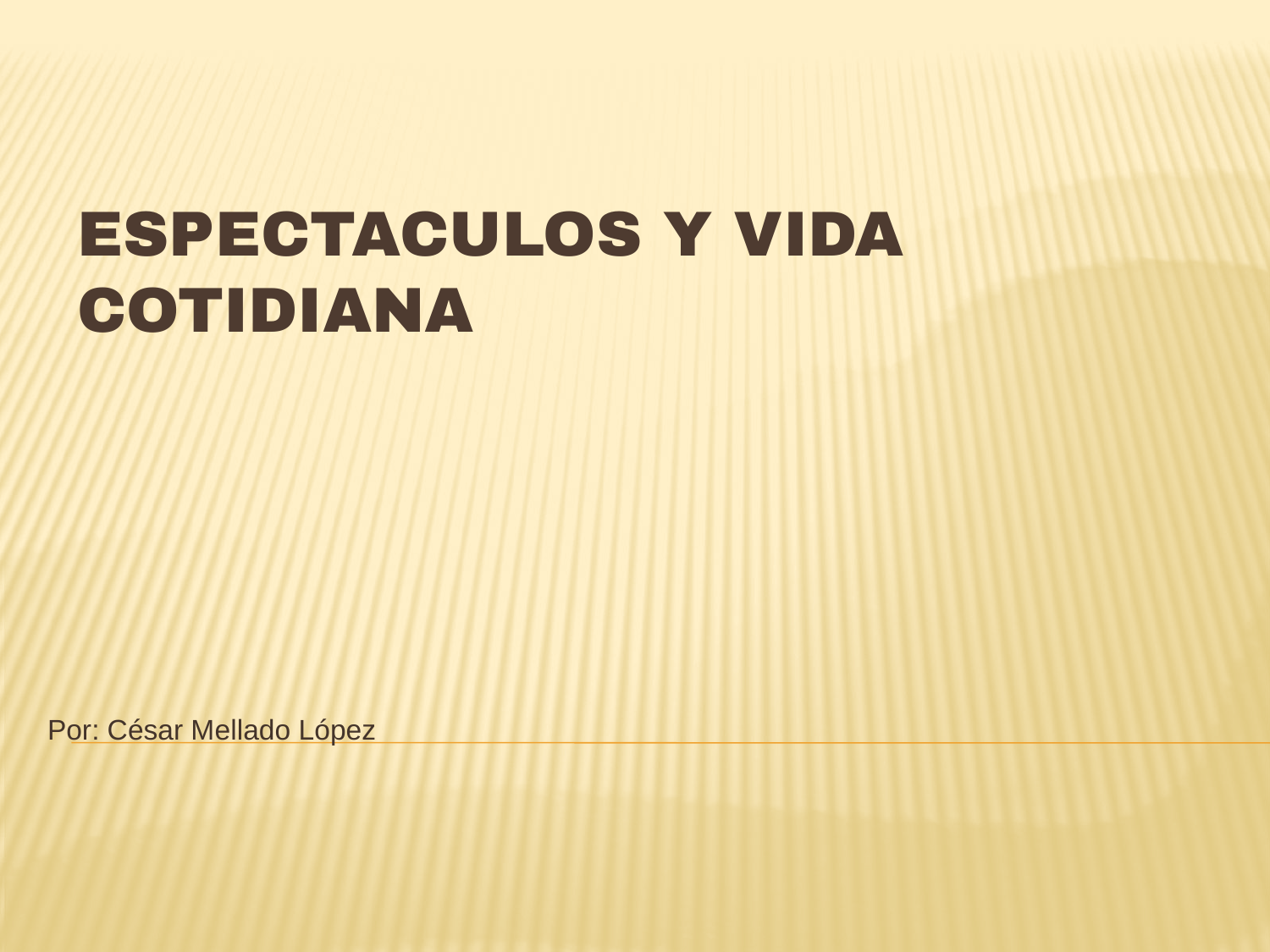

# ESPECTACULOS Y VIDA COTIDIANA

Por: César Mellado López